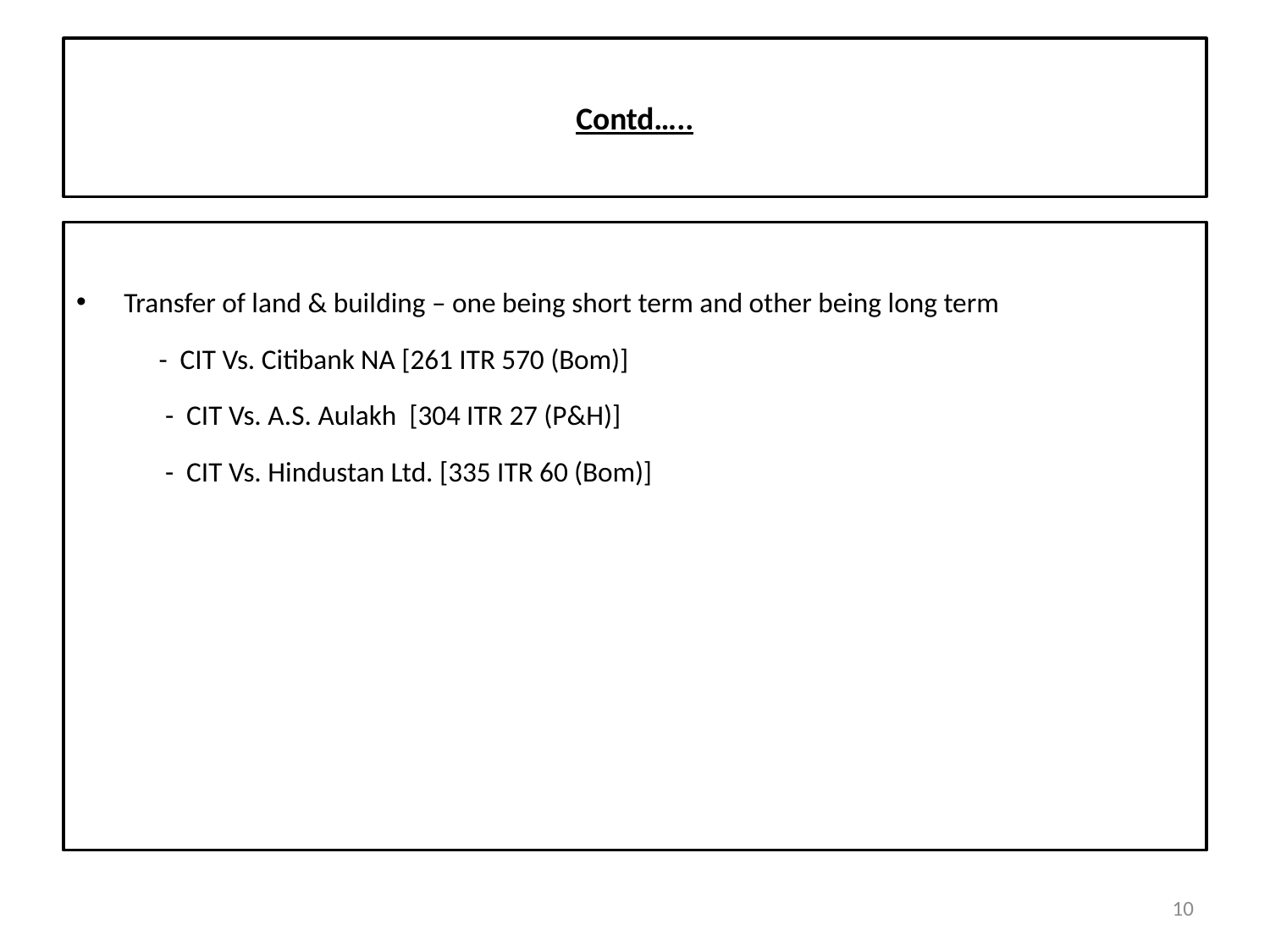

# Contd…..

Transfer of land & building – one being short term and other being long term
             -  CIT Vs. Citibank NA [261 ITR 570 (Bom)]
              -  CIT Vs. A.S. Aulakh  [304 ITR 27 (P&H)]
              -  CIT Vs. Hindustan Ltd. [335 ITR 60 (Bom)]
10